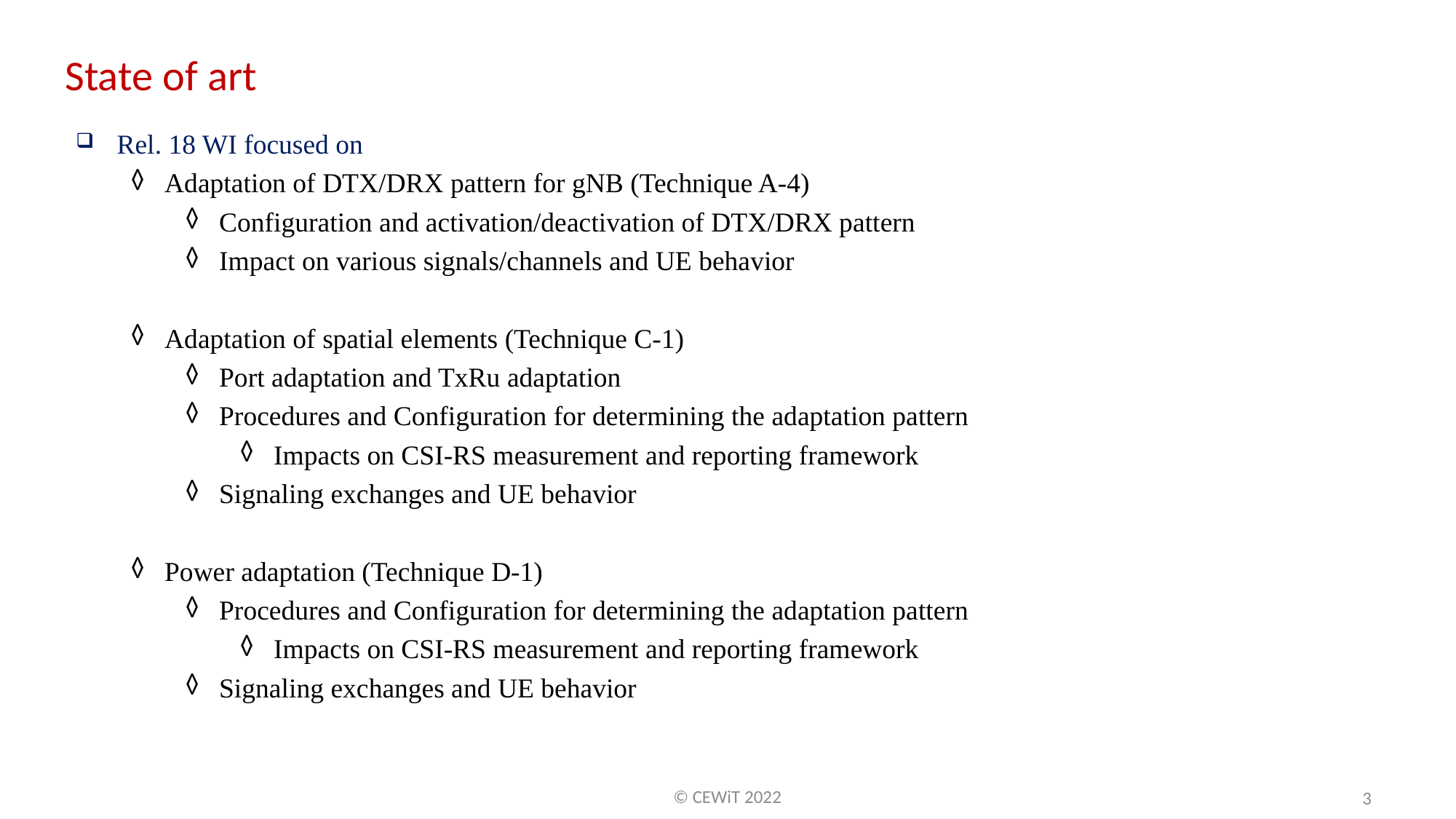

State of art
Rel. 18 WI focused on
Adaptation of DTX/DRX pattern for gNB (Technique A-4)
Configuration and activation/deactivation of DTX/DRX pattern
Impact on various signals/channels and UE behavior

Adaptation of spatial elements (Technique C-1)
Port adaptation and TxRu adaptation
Procedures and Configuration for determining the adaptation pattern
Impacts on CSI-RS measurement and reporting framework
Signaling exchanges and UE behavior

Power adaptation (Technique D-1)
Procedures and Configuration for determining the adaptation pattern
Impacts on CSI-RS measurement and reporting framework
Signaling exchanges and UE behavior

© CEWiT 2022
3